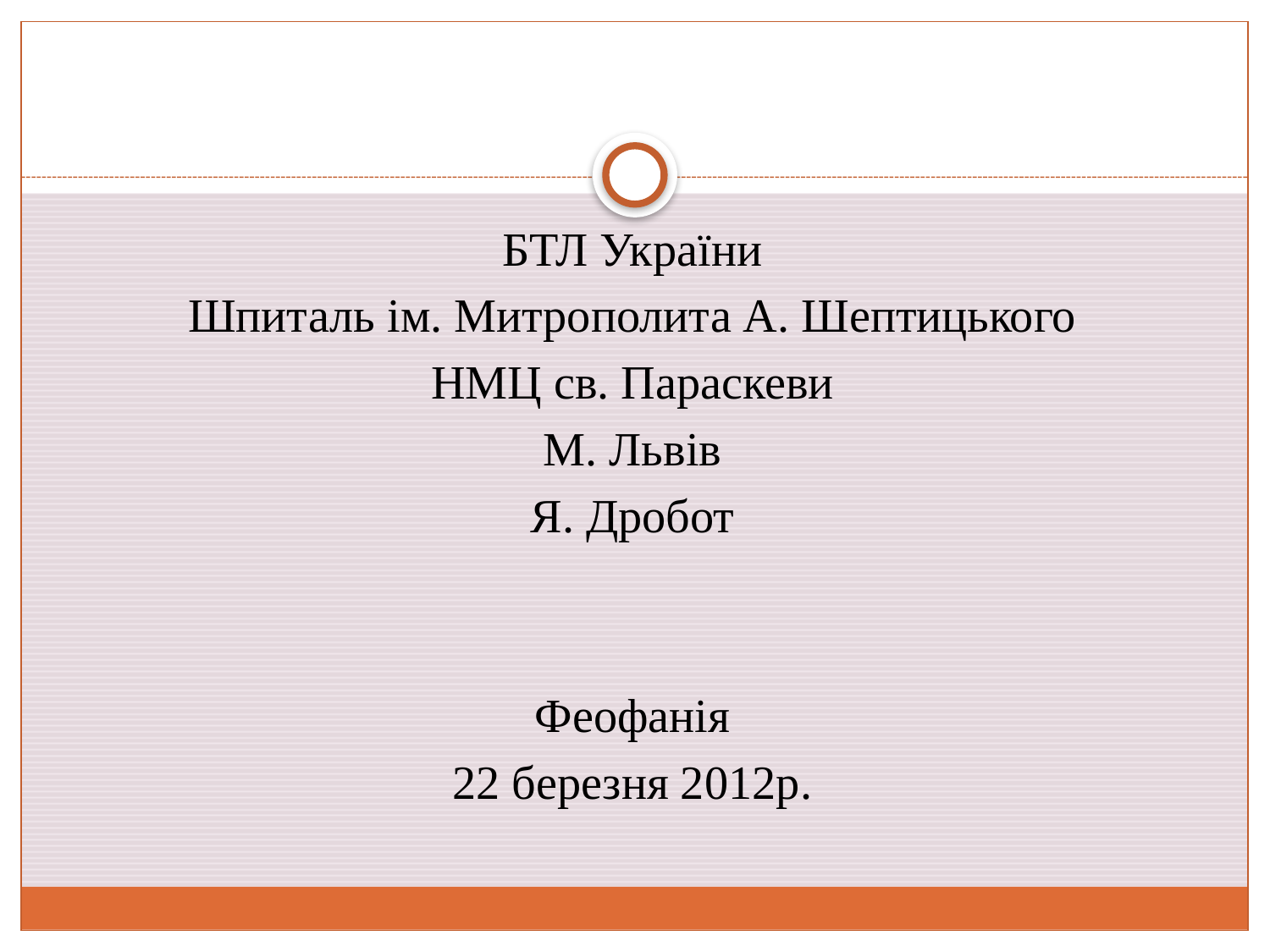

БТЛ України
Шпиталь ім. Митрополита А. Шептицького
НМЦ св. Параскеви
М. Львів
Я. Дробот

Феофанія
22 березня 2012р.